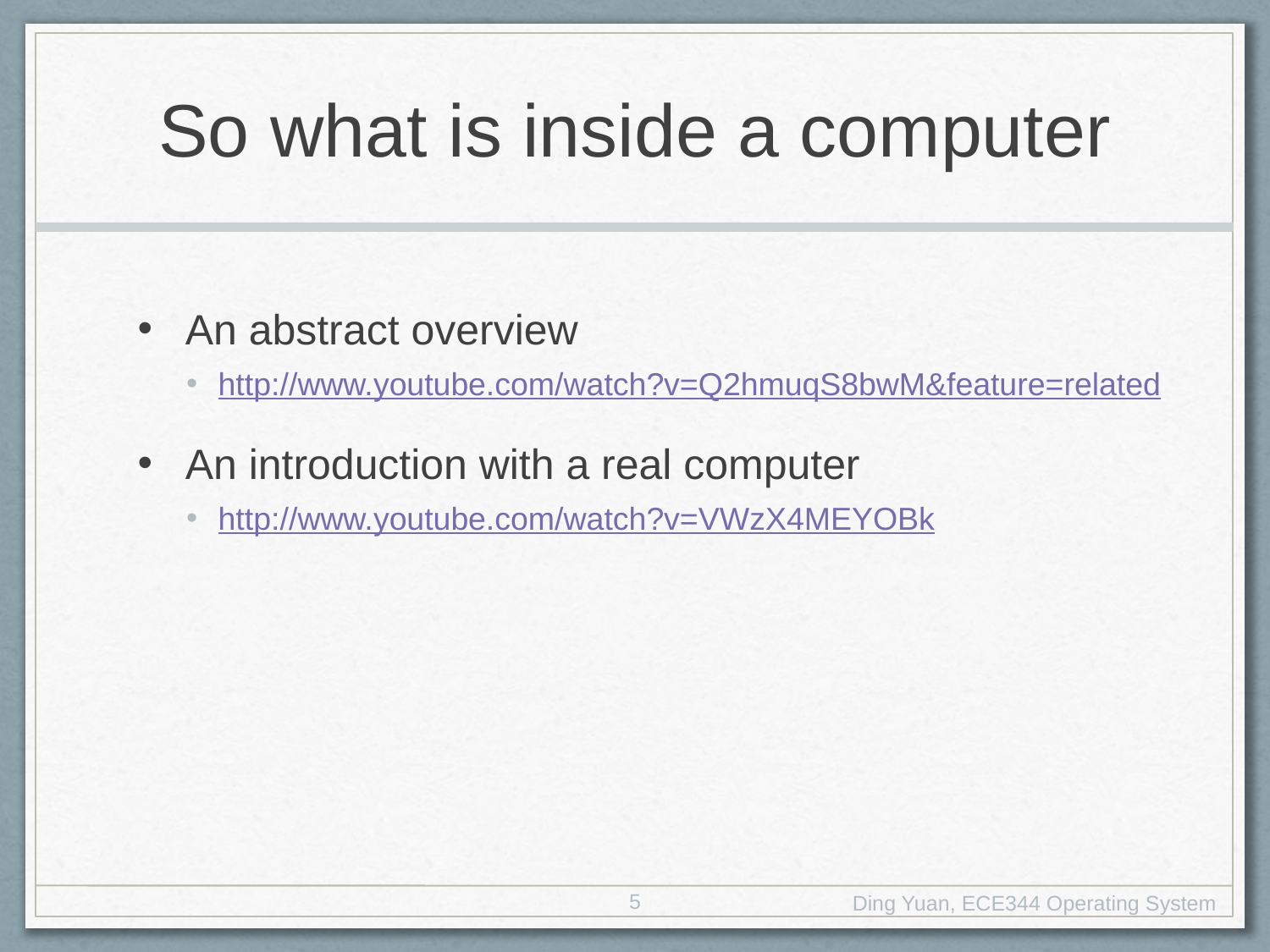

# So what is inside a computer
An abstract overview
http://www.youtube.com/watch?v=Q2hmuqS8bwM&feature=related
An introduction with a real computer
http://www.youtube.com/watch?v=VWzX4MEYOBk
5
Ding Yuan, ECE344 Operating System